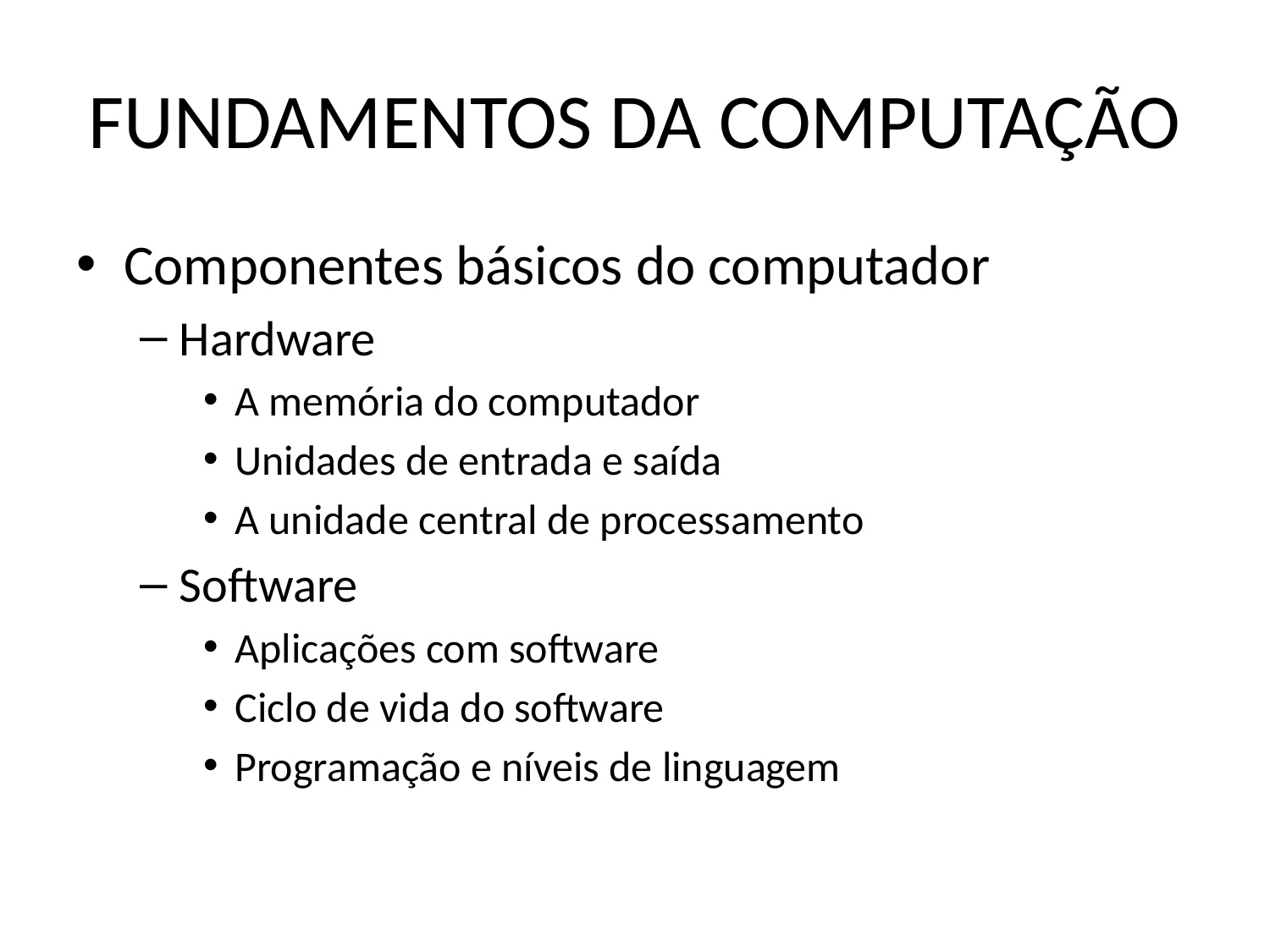

# FUNDAMENTOS DA COMPUTAÇÃO
Componentes básicos do computador
Hardware
A memória do computador
Unidades de entrada e saída
A unidade central de processamento
Software
Aplicações com software
Ciclo de vida do software
Programação e níveis de linguagem